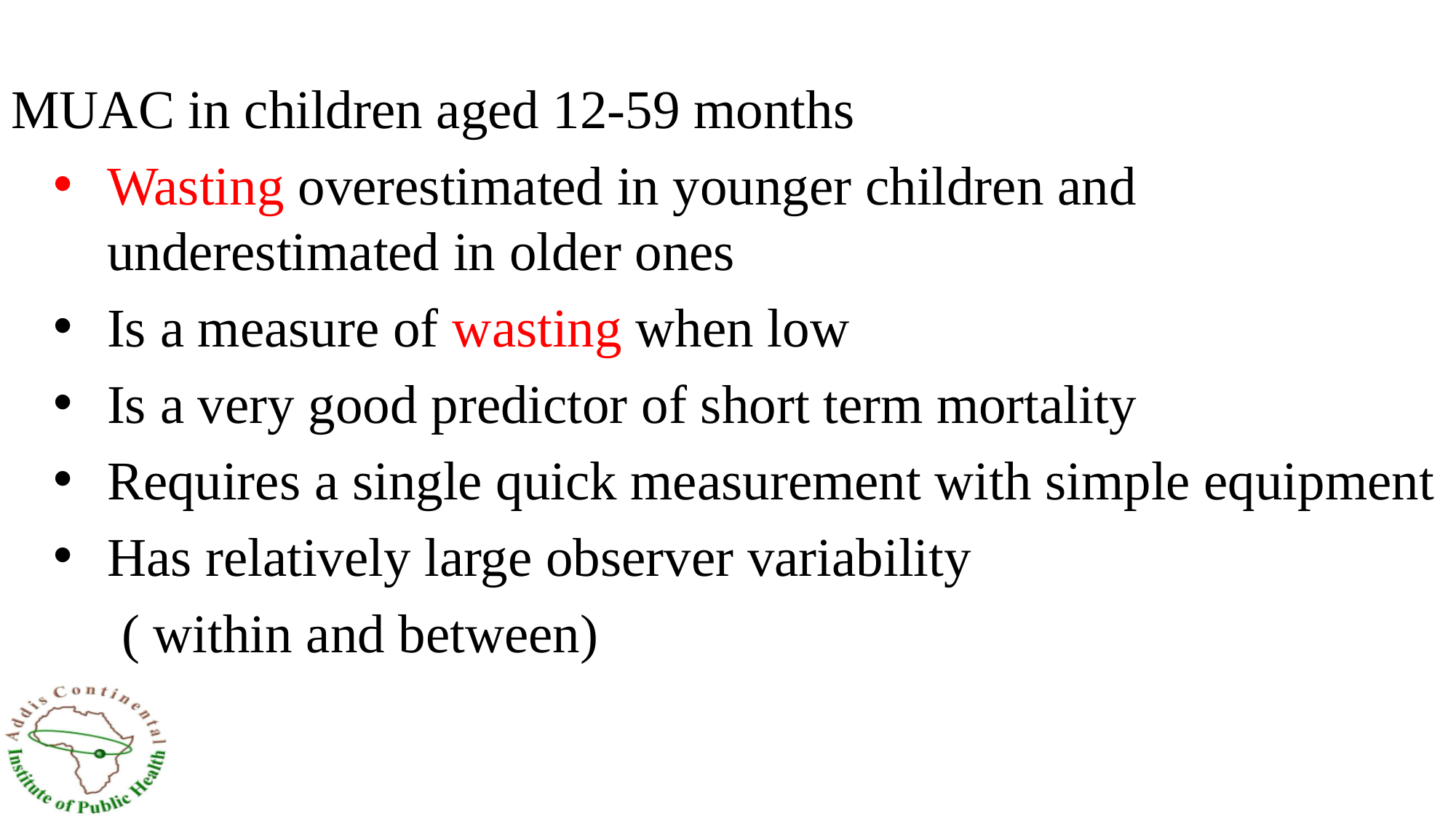

MUAC in children aged 12-59 months
Wasting overestimated in younger children and underestimated in older ones
Is a measure of wasting when low
Is a very good predictor of short term mortality
Requires a single quick measurement with simple equipment
Has relatively large observer variability
     ( within and between)